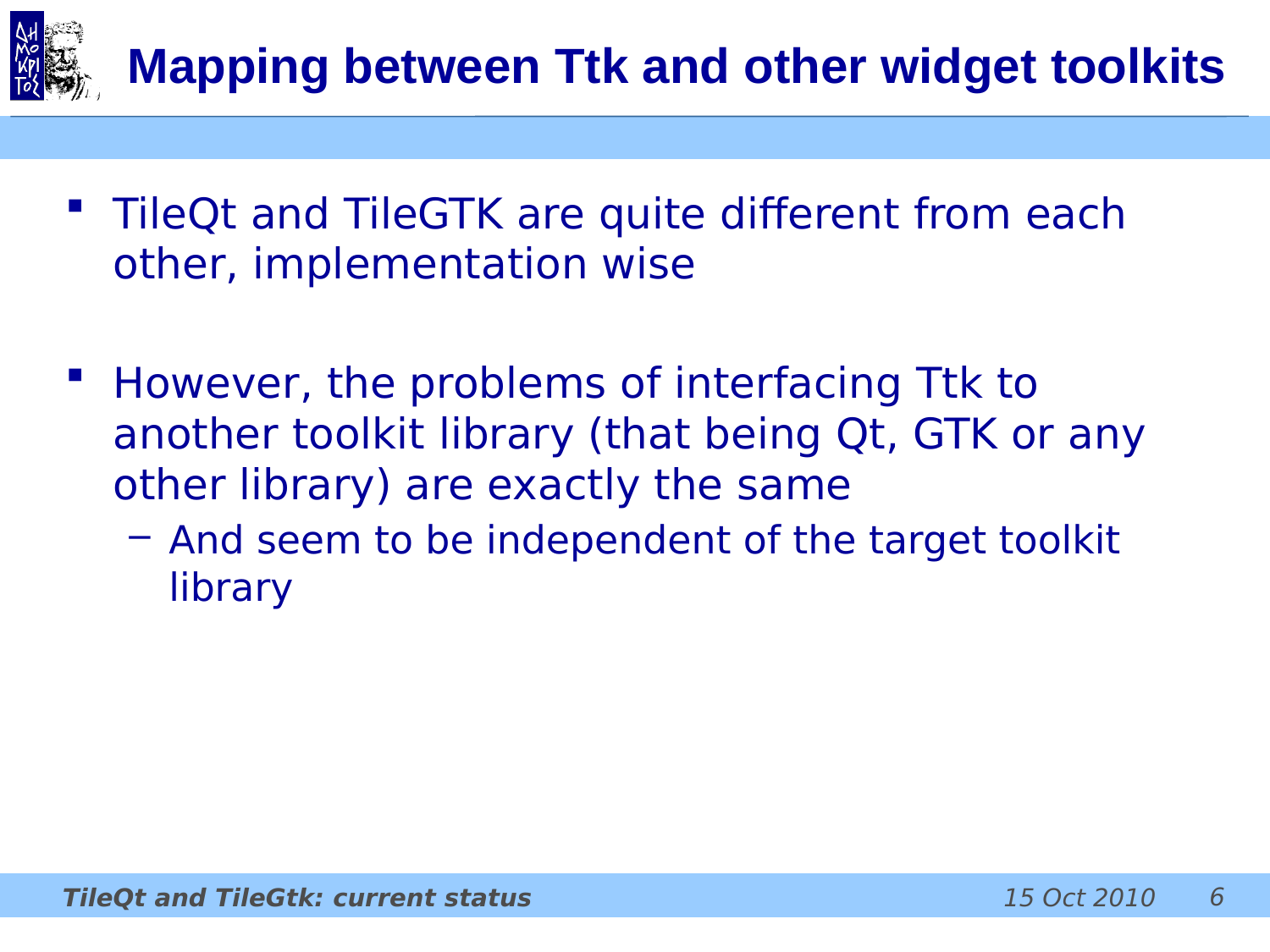

# Mapping between Ttk and other widget toolkits
TileQt and TileGTK are quite different from each other, implementation wise

However, the problems of interfacing Ttk to another toolkit library (that being Qt, GTK or any other library) are exactly the same
And seem to be independent of the target toolkit library

6
TileQt and TileGtk: current status
15 Oct 2010